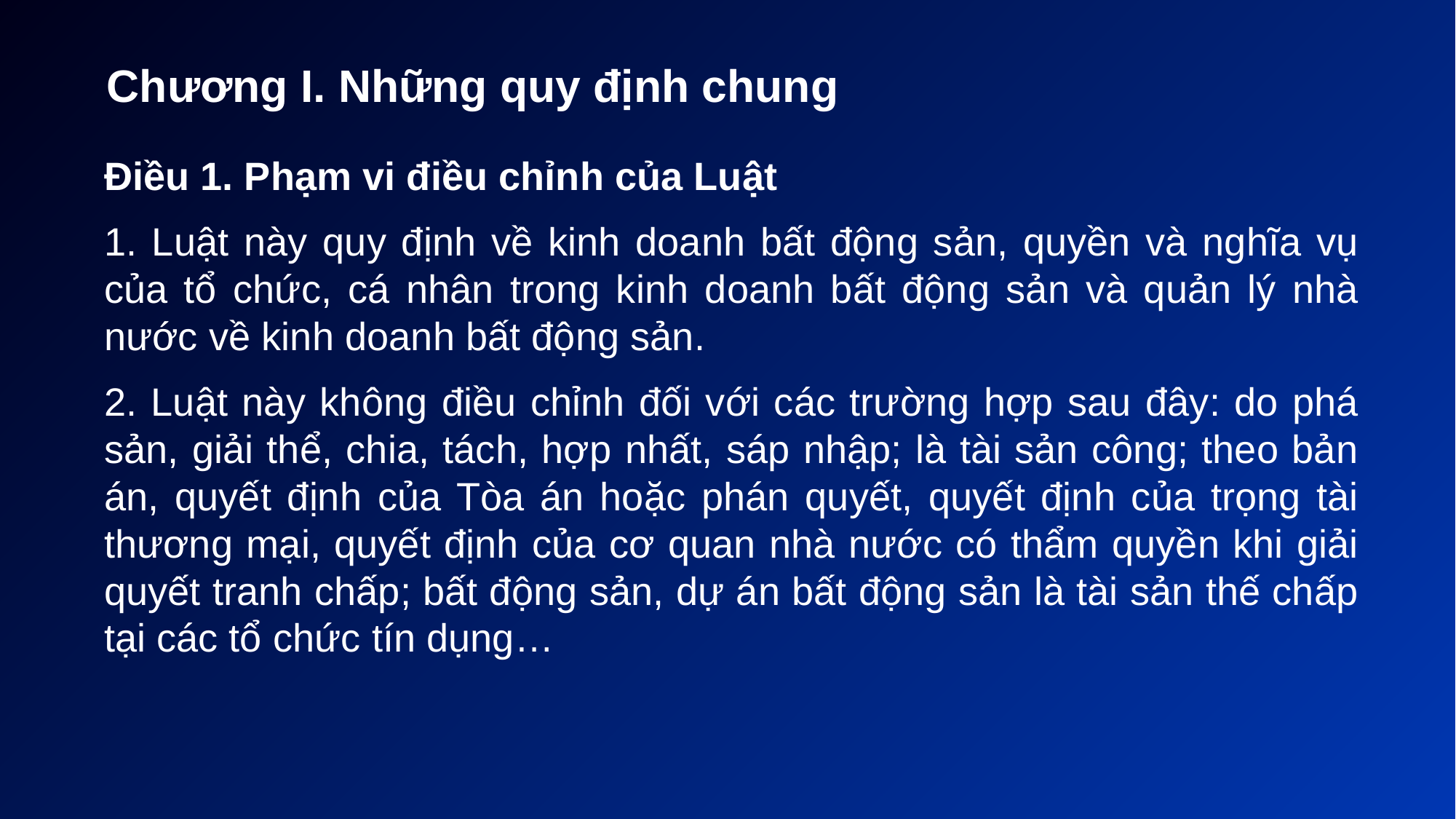

# Chương I. Những quy định chung
Điều 1. Phạm vi điều chỉnh của Luật
1. Luật này quy định về kinh doanh bất động sản, quyền và nghĩa vụ của tổ chức, cá nhân trong kinh doanh bất động sản và quản lý nhà nước về kinh doanh bất động sản.
2. Luật này không điều chỉnh đối với các trường hợp sau đây: do phá sản, giải thể, chia, tách, hợp nhất, sáp nhập; là tài sản công; theo bản án, quyết định của Tòa án hoặc phán quyết, quyết định của trọng tài thương mại, quyết định của cơ quan nhà nước có thẩm quyền khi giải quyết tranh chấp; bất động sản, dự án bất động sản là tài sản thế chấp tại các tổ chức tín dụng…